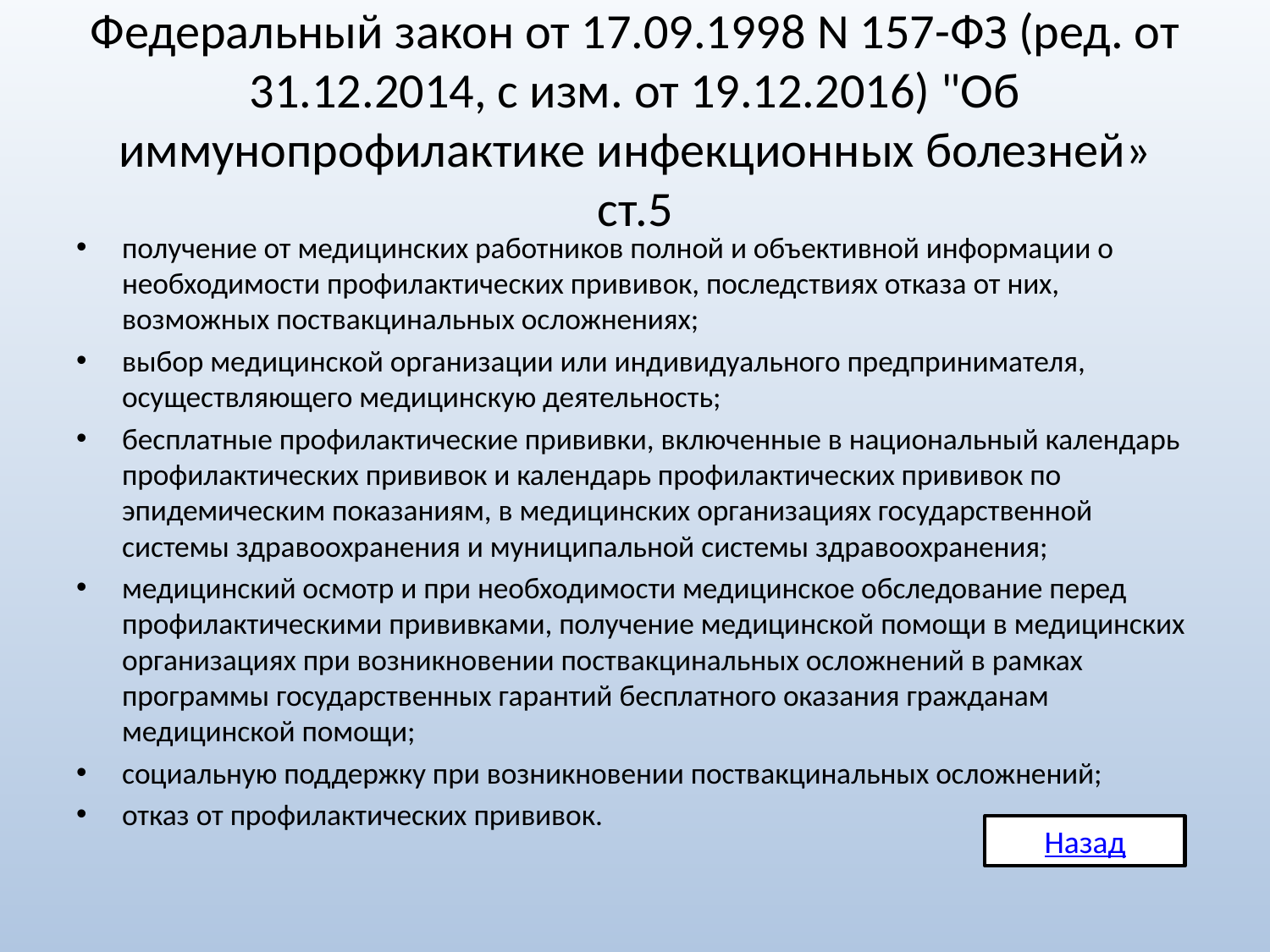

# Федеральный закон от 17.09.1998 N 157-ФЗ (ред. от 31.12.2014, с изм. от 19.12.2016) "Об иммунопрофилактике инфекционных болезней» ст.5
получение от медицинских работников полной и объективной информации о необходимости профилактических прививок, последствиях отказа от них, возможных поствакцинальных осложнениях;
выбор медицинской организации или индивидуального предпринимателя, осуществляющего медицинскую деятельность;
бесплатные профилактические прививки, включенные в национальный календарь профилактических прививок и календарь профилактических прививок по эпидемическим показаниям, в медицинских организациях государственной системы здравоохранения и муниципальной системы здравоохранения;
медицинский осмотр и при необходимости медицинское обследование перед профилактическими прививками, получение медицинской помощи в медицинских организациях при возникновении поствакцинальных осложнений в рамках программы государственных гарантий бесплатного оказания гражданам медицинской помощи;
социальную поддержку при возникновении поствакцинальных осложнений;
отказ от профилактических прививок.
Назад